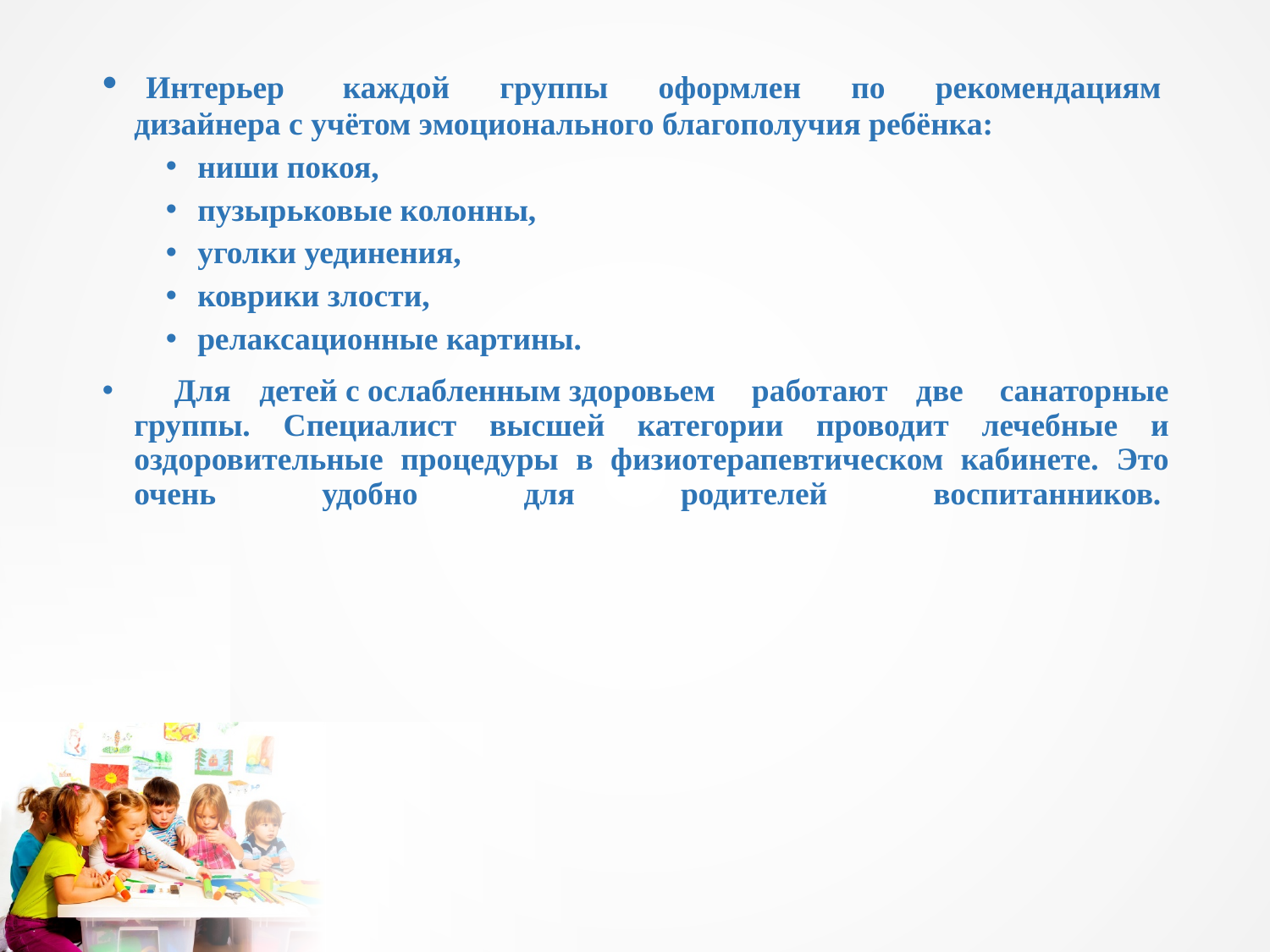

Интерьер  каждой группы оформлен по рекомендациям  дизайнера с учётом эмоционального благополучия ребёнка:
ниши покоя,
пузырьковые колонны,
уголки уединения,
коврики злости,
релаксационные картины.
     Для детей с ослабленным здоровьем  работают две  санаторные группы. Специалист высшей категории проводит лечебные и оздоровительные процедуры в физиотерапевтическом кабинете. Это очень удобно для родителей воспитанников.